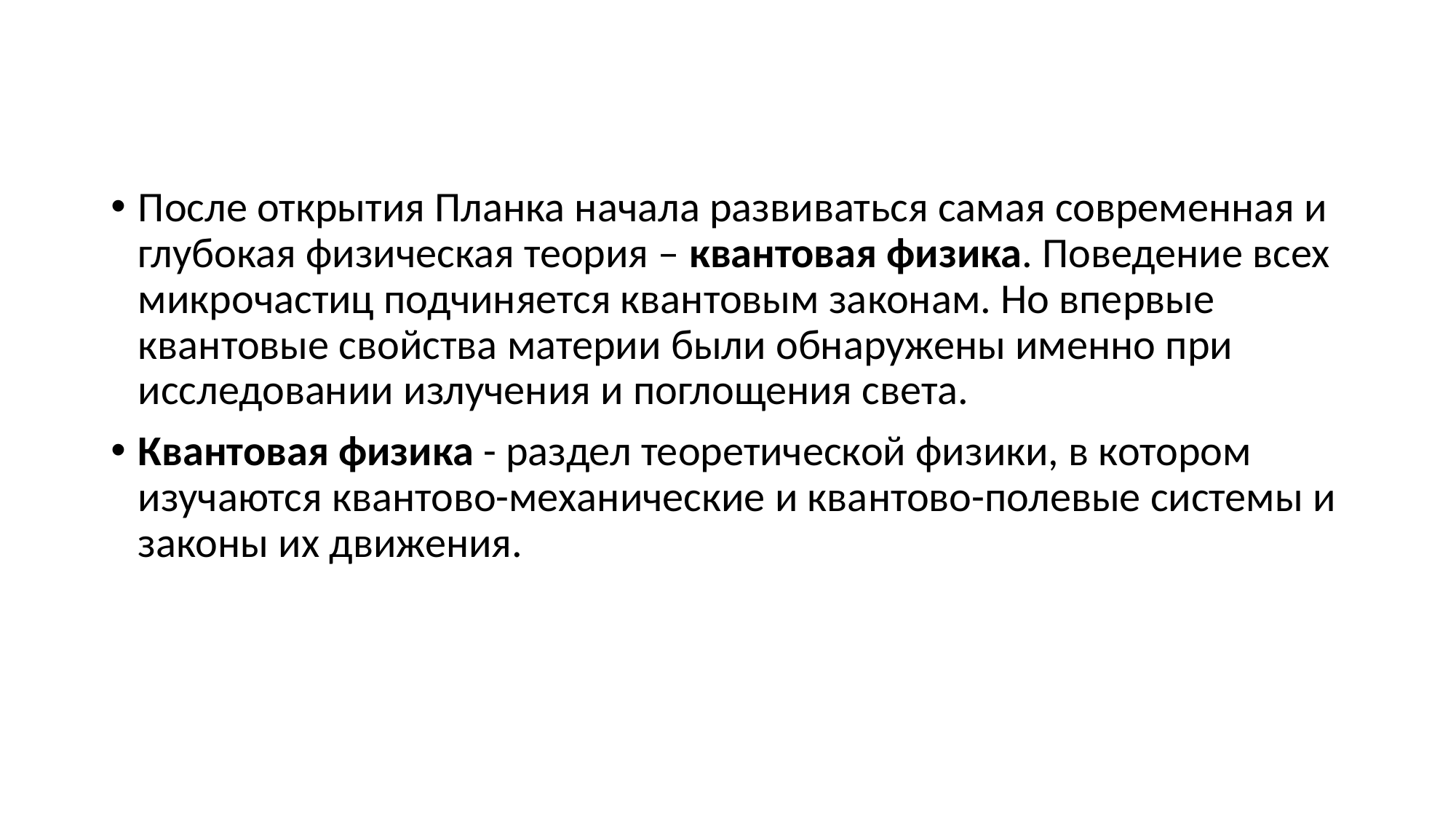

После открытия Планка начала развиваться самая современная и глубокая физическая теория – квантовая физика. Поведение всех микрочастиц подчиняется квантовым законам. Но впервые квантовые свойства материи были обнаружены именно при исследовании излучения и поглощения света.
Квантовая физика - раздел теоретической физики, в котором изучаются квантово-механические и квантово-полевые системы и законы их движения.